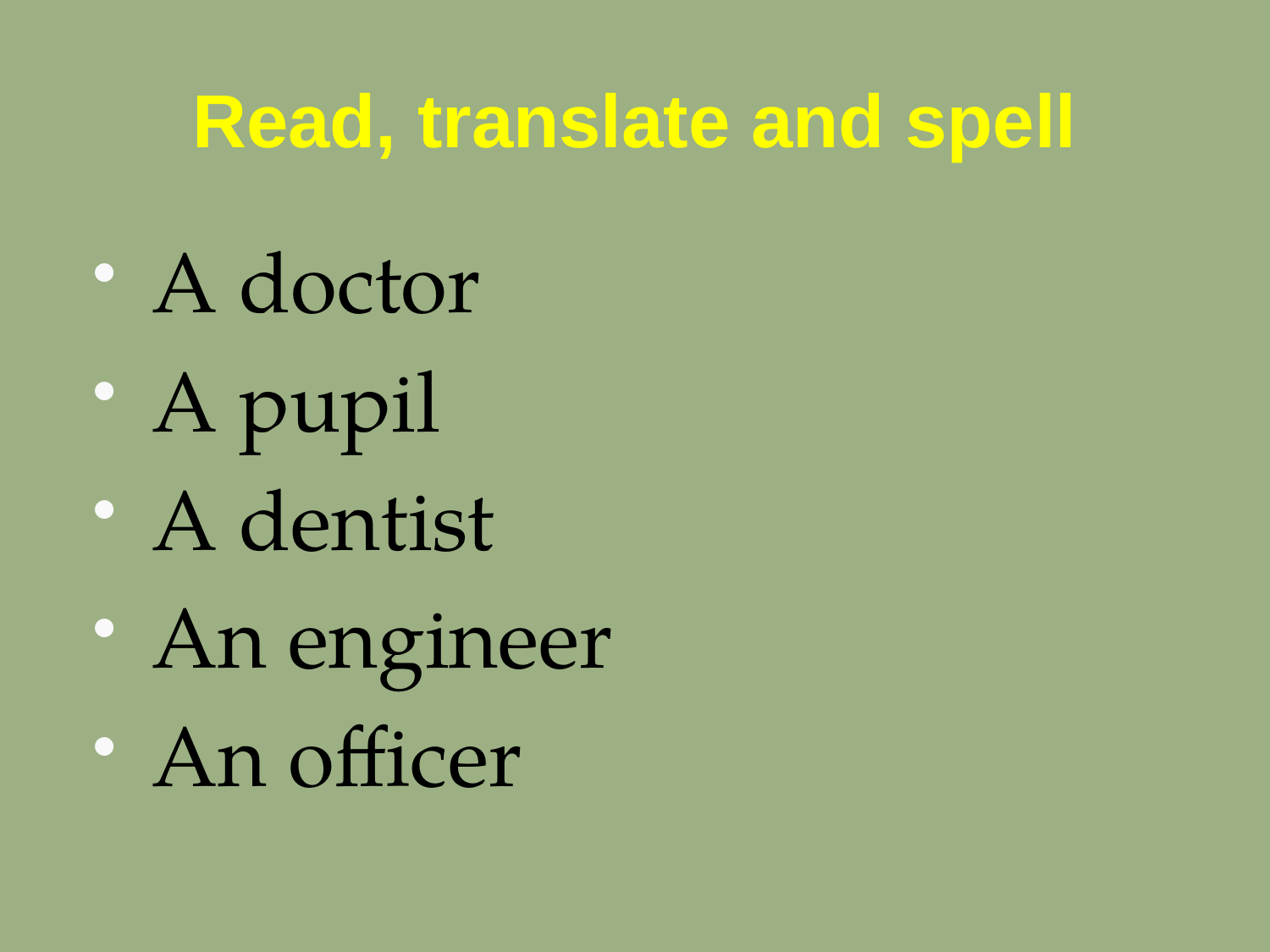

# Read, translate and spell
A doctor
A pupil
A dentist
An engineer
An officer